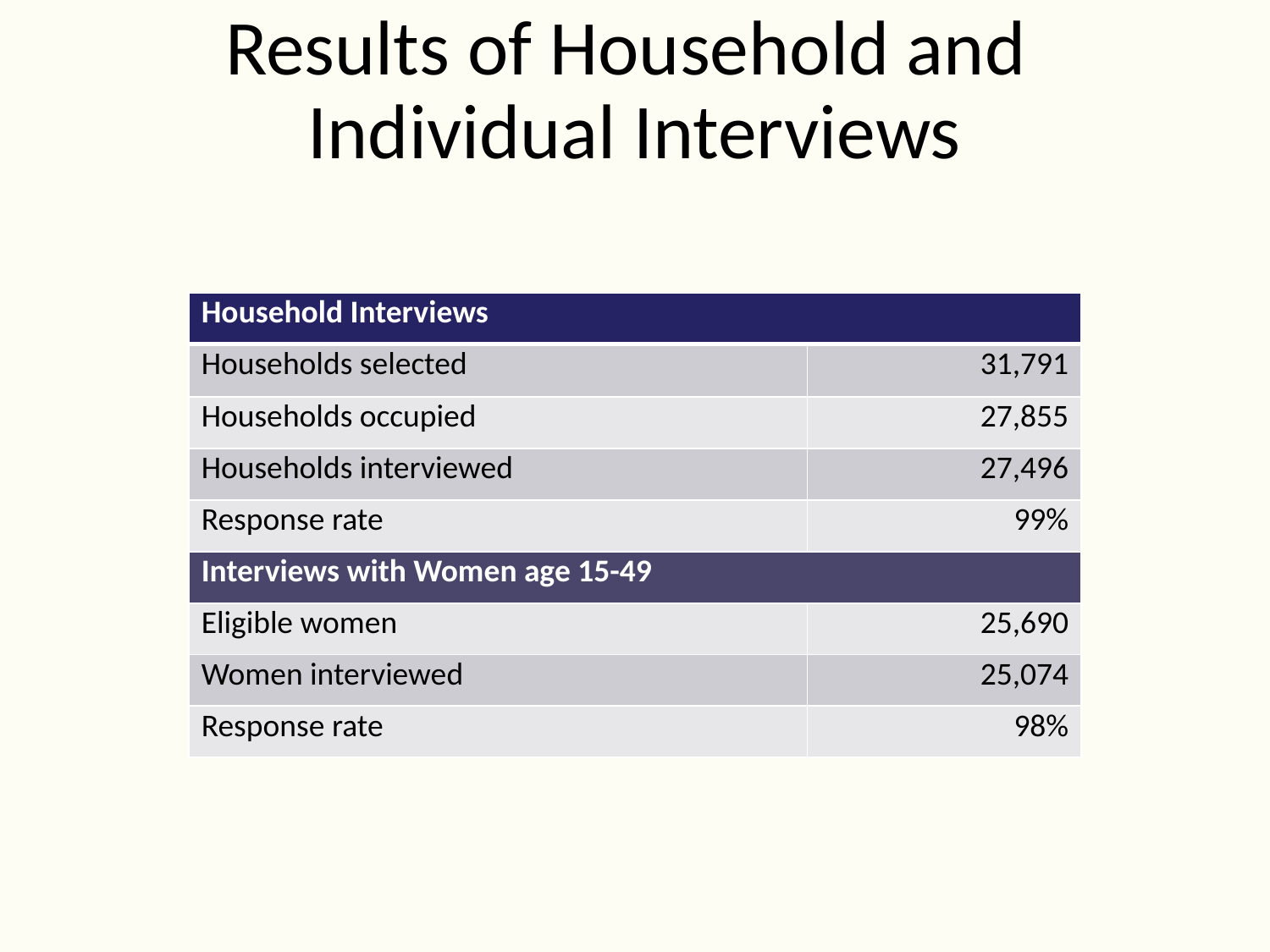

# Results of Household and Individual Interviews
| Household Interviews |  |
| --- | --- |
| Households selected | 31,791 |
| Households occupied | 27,855 |
| Households interviewed | 27,496 |
| Response rate | 99% |
| Interviews with Women age 15-49 |  |
| Eligible women | 25,690 |
| Women interviewed | 25,074 |
| Response rate | 98% |